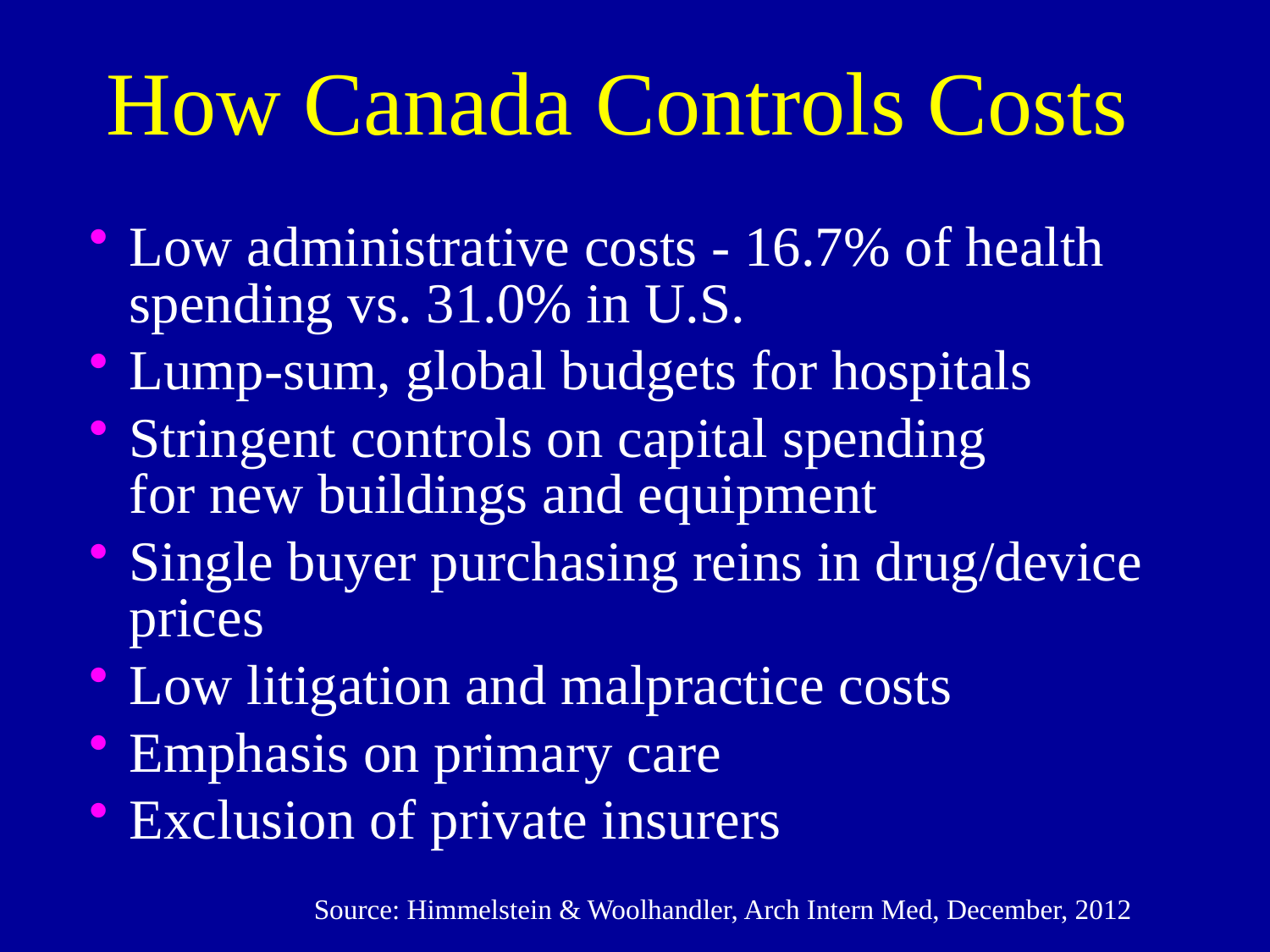

How Canada Controls Costs
Low administrative costs - 16.7% of health spending vs. 31.0% in U.S.
Lump-sum, global budgets for hospitals
Stringent controls on capital spending for new buildings and equipment
Single buyer purchasing reins in drug/device prices
Low litigation and malpractice costs
Emphasis on primary care
Exclusion of private insurers
Source: Himmelstein & Woolhandler, Arch Intern Med, December, 2012